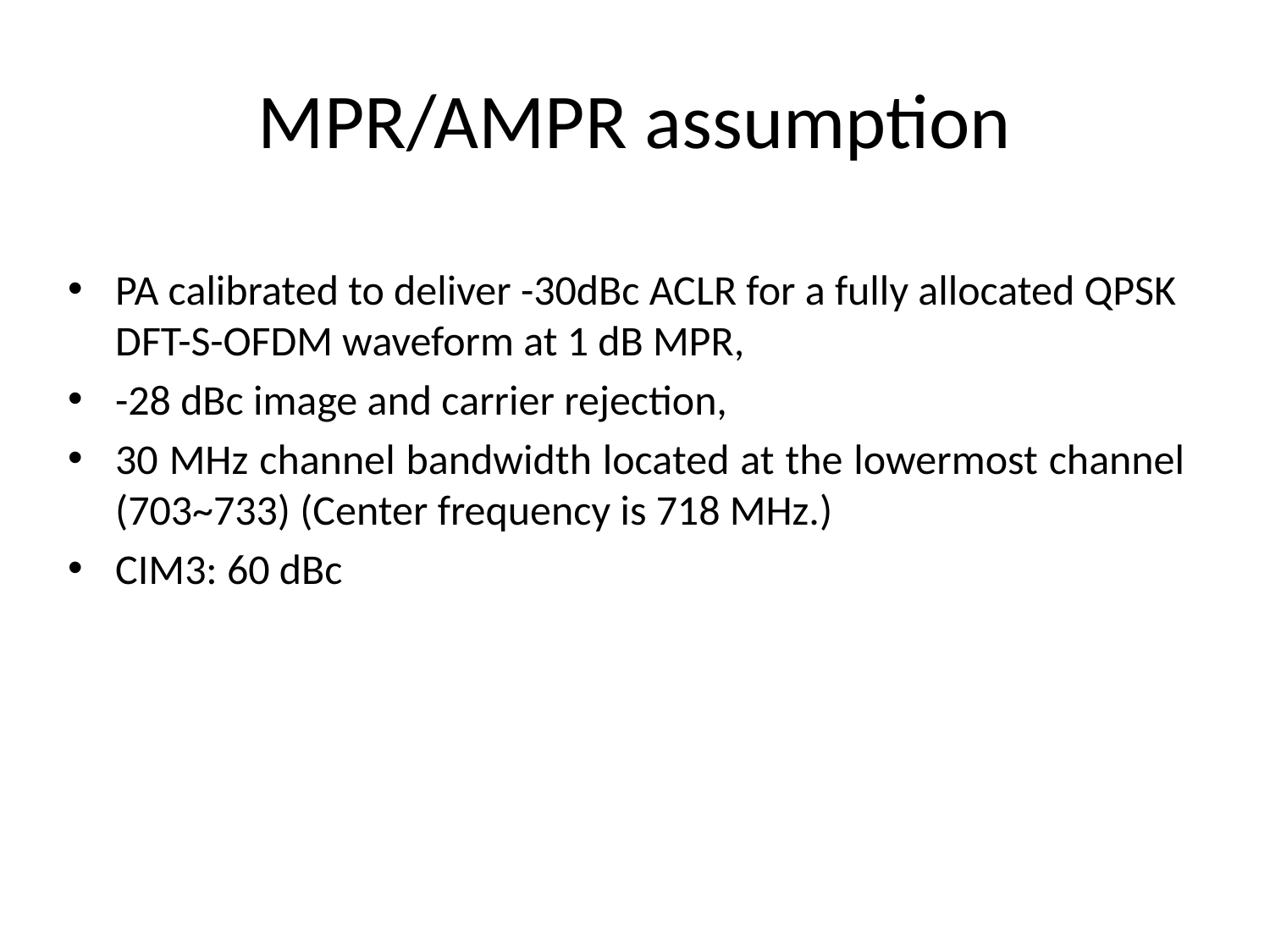

# MPR/AMPR assumption
PA calibrated to deliver -30dBc ACLR for a fully allocated QPSK DFT-S-OFDM waveform at 1 dB MPR,
-28 dBc image and carrier rejection,
30 MHz channel bandwidth located at the lowermost channel (703~733) (Center frequency is 718 MHz.)
CIM3: 60 dBc